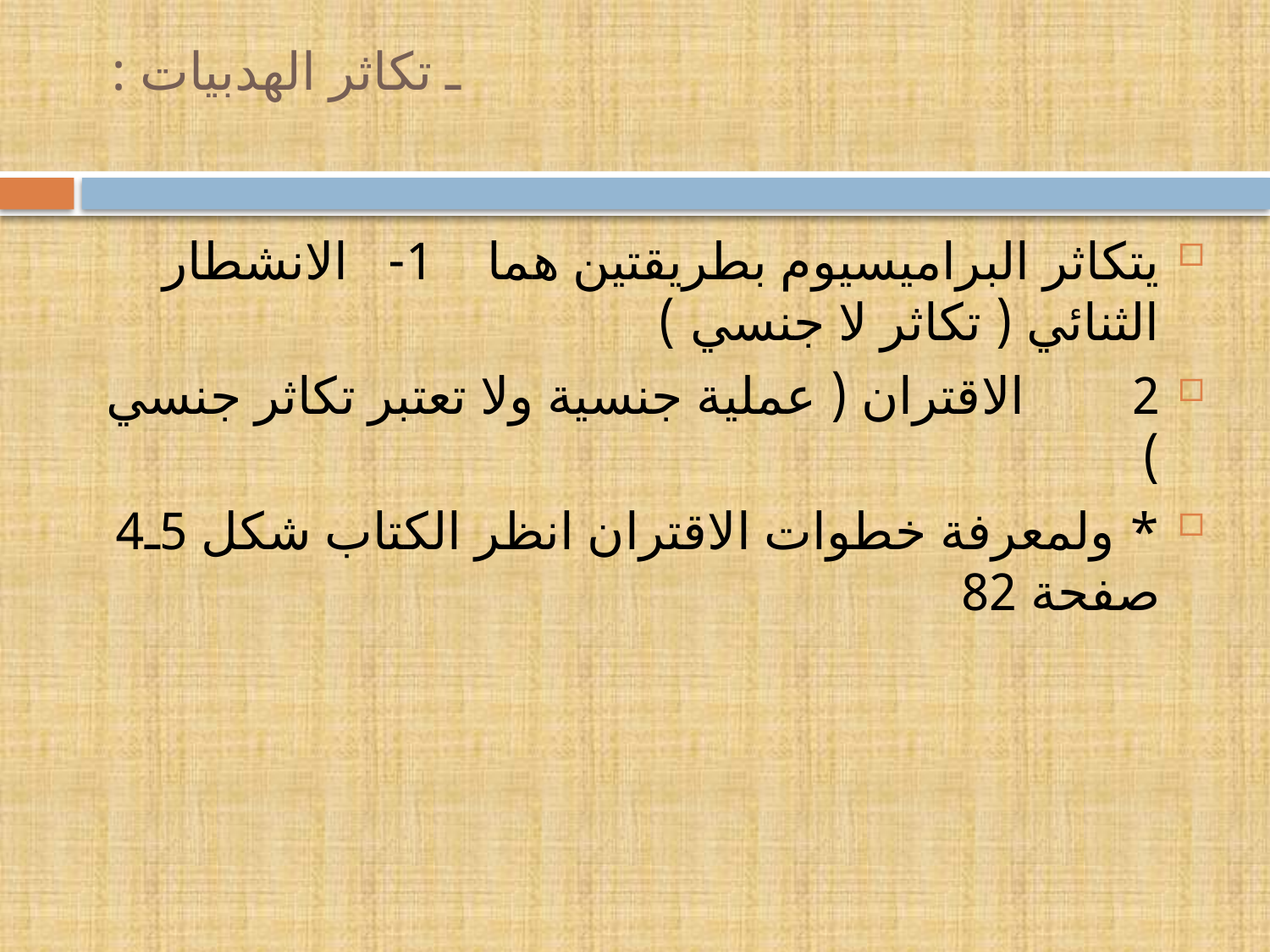

# ـ تكاثر الهدبيات :
يتكاثر البراميسيوم بطريقتين هما    1-   الانشطار الثنائي ( تكاثر لا جنسي )
2        الاقتران ( عملية جنسية ولا تعتبر تكاثر جنسي )
* ولمعرفة خطوات الاقتران انظر الكتاب شكل 5ـ4 صفحة 82